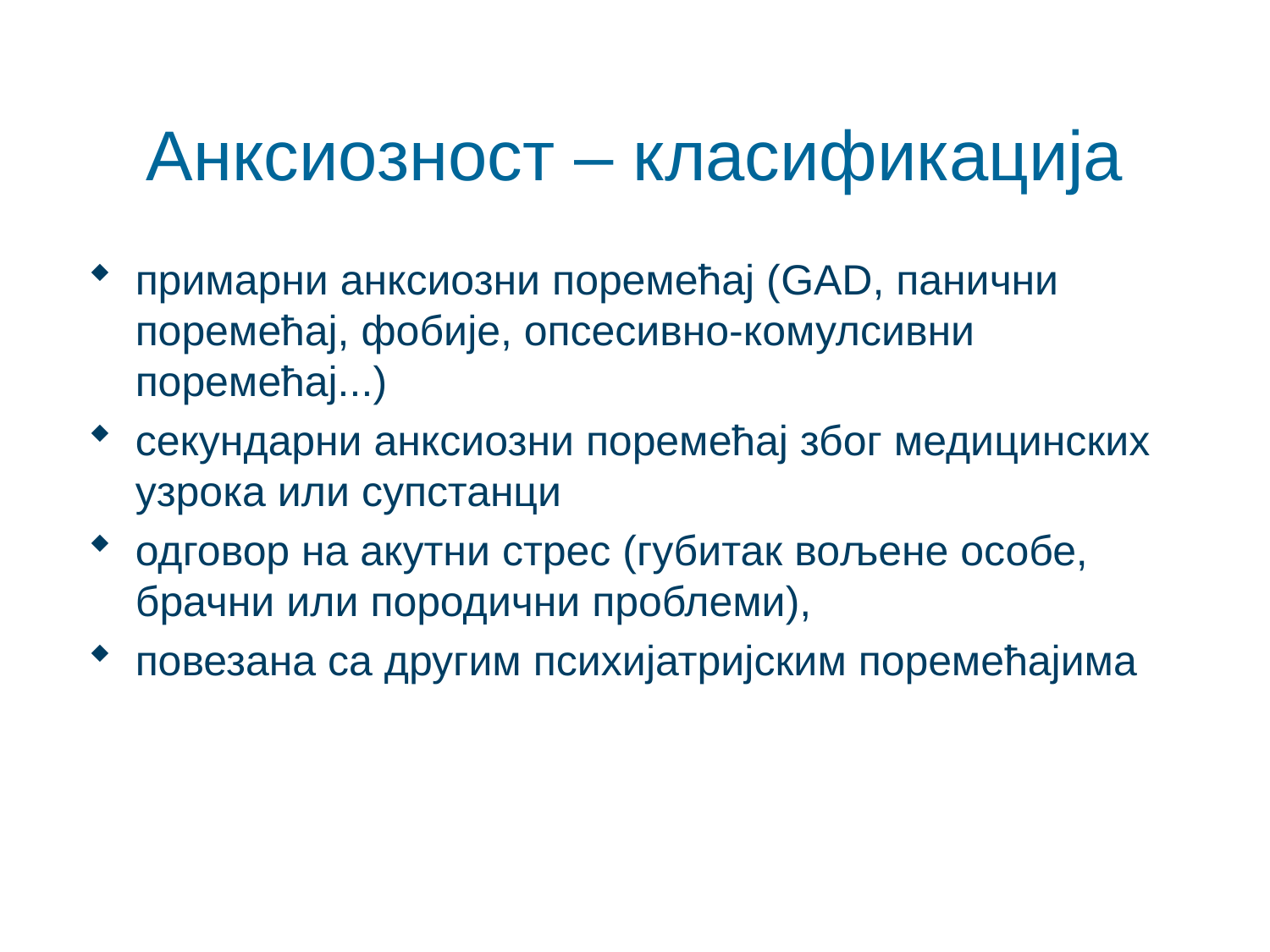

# Анксиозност – класификација
примарни анксиозни поремећај (GAD, панични поремећај, фобије, опсесивно-комулсивни поремећај...)
секундарни анксиозни поремећај због медицинских узрока или супстанци
одговор на акутни стрес (губитак вољене особе, брачни или породични проблеми),
повезана са другим психијатријским поремећајима